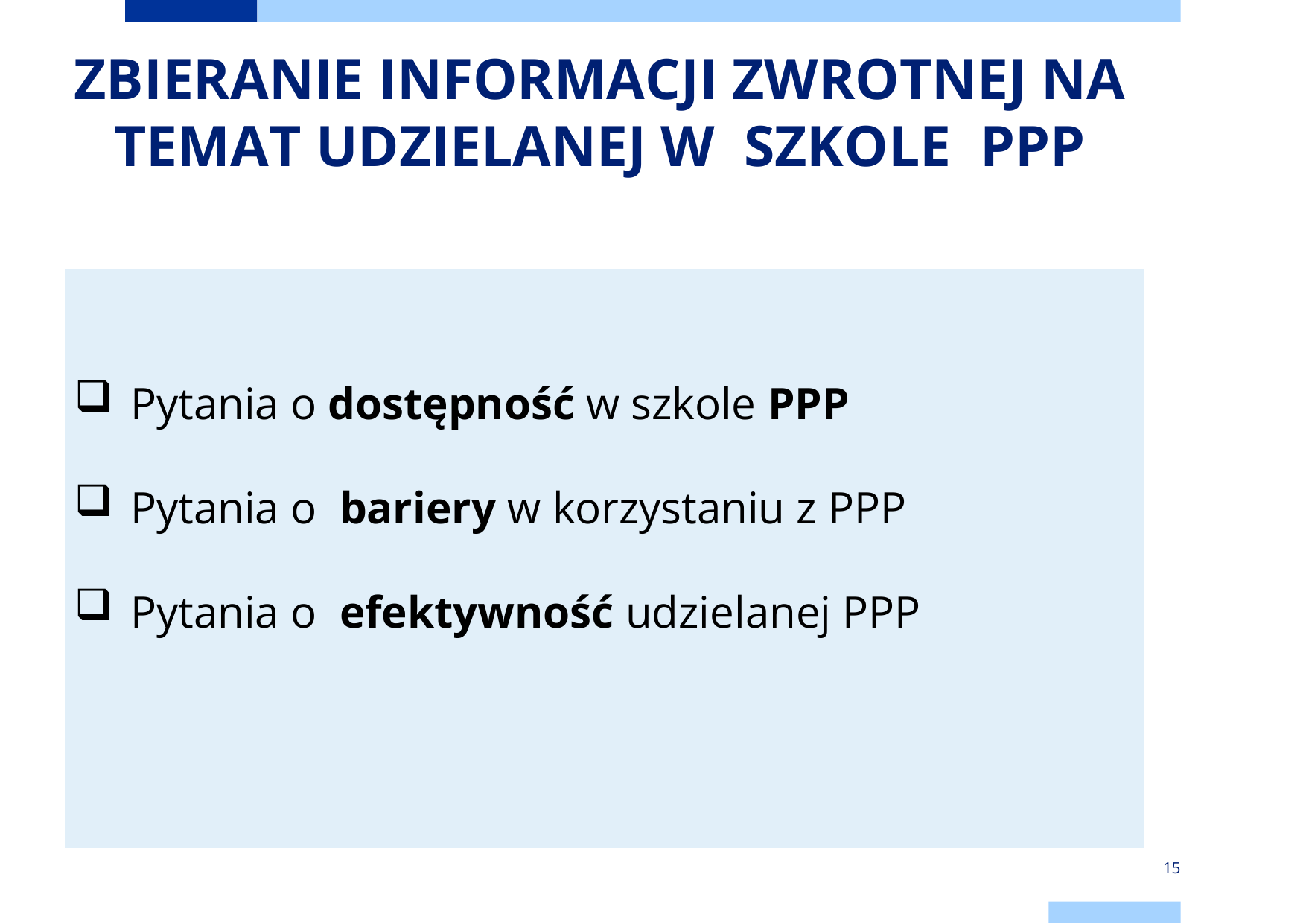

# ZBIERANIE INFORMACJI ZWROTNEJ NA TEMAT UDZIELANEJ W  SZKOLE  PPP

Pytania o dostępność w szkole PPP

Pytania o  bariery w korzystaniu z PPP

Pytania o  efektywność udzielanej PPP

15